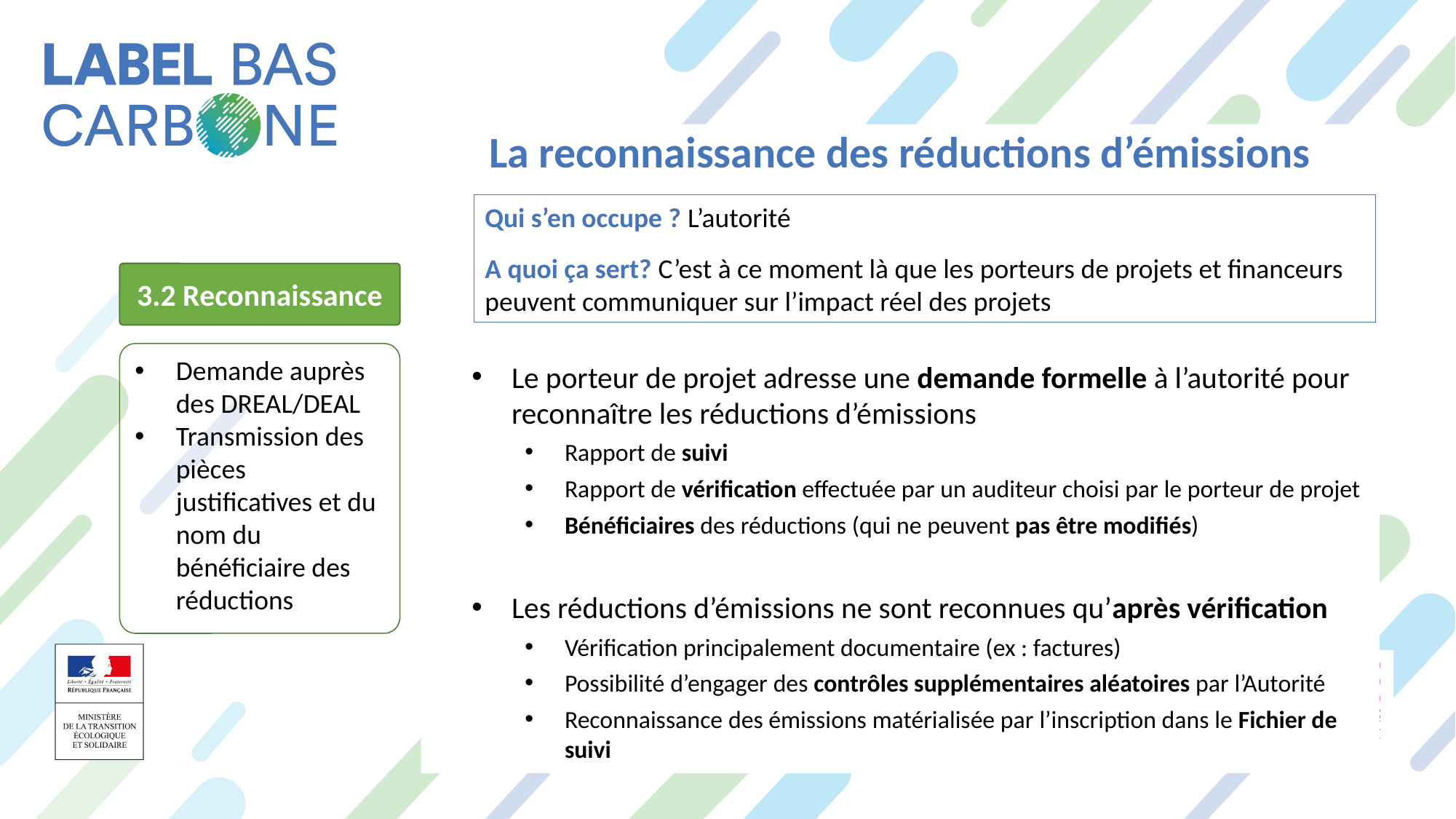

La reconnaissance des réductions d’émissions

Le porteur de projet adresse une demande formelle à l’autorité pour reconnaître les réductions d’émissions
Rapport de suivi
Rapport de vérification effectuée par un auditeur choisi par le porteur de projet
Bénéficiaires des réductions (qui ne peuvent pas être modifiés)

Les réductions d’émissions ne sont reconnues qu’après vérification
Vérification principalement documentaire (ex : factures)
Possibilité d’engager des contrôles supplémentaires aléatoires par l’Autorité
Reconnaissance des émissions matérialisée par l’inscription dans le Fichier de suivi

Qui s’en occupe ? L’autorité
A quoi ça sert? C’est à ce moment là que les porteurs de projets et financeurs peuvent communiquer sur l’impact réel des projets
3.2 Reconnaissance
Demande auprès des DREAL/DEAL
Transmission des pièces justificatives et du nom du bénéficiaire des réductions